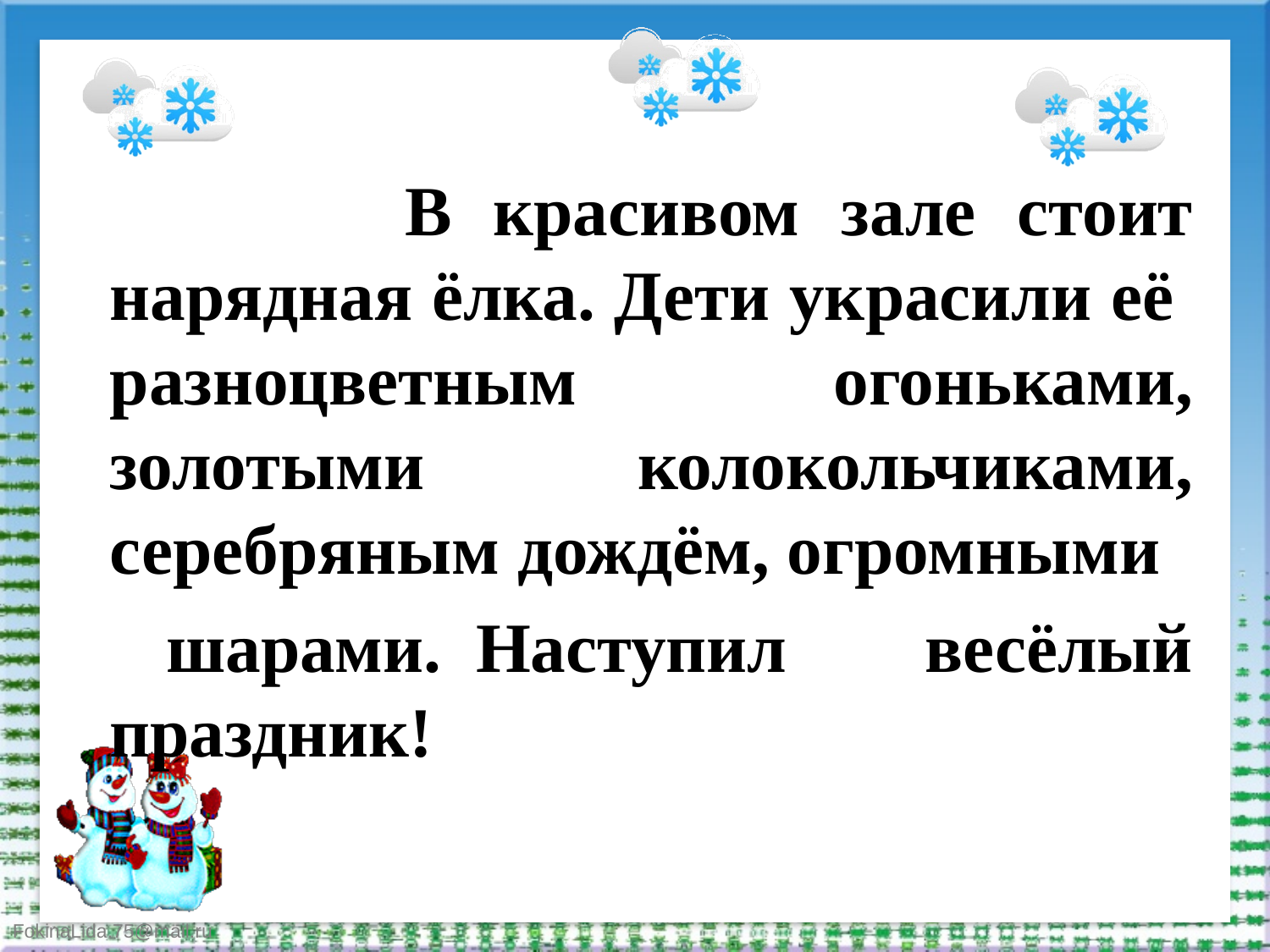

В красивом зале стоит нарядная ёлка. Дети украсили её  разноцветным огоньками, золотыми колокольчиками, серебряным дождём, огромными
   шарами. Наступил    весёлый праздник!